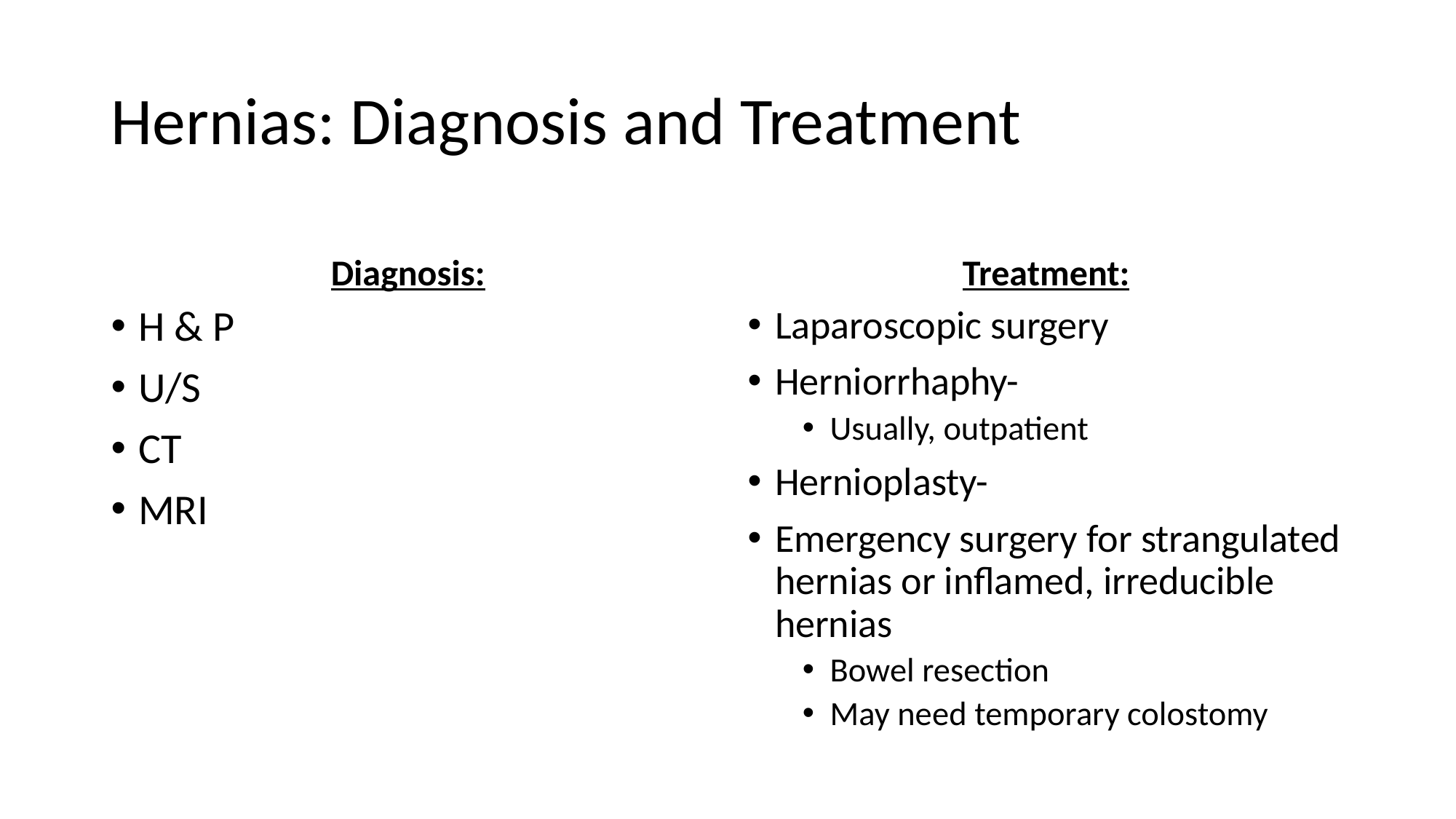

# Hernias: Diagnosis and Treatment
Diagnosis:
Treatment:
H & P
U/S
CT
MRI
Laparoscopic surgery
Herniorrhaphy-
Usually, outpatient
Hernioplasty-
Emergency surgery for strangulated hernias or inflamed, irreducible hernias
Bowel resection
May need temporary colostomy